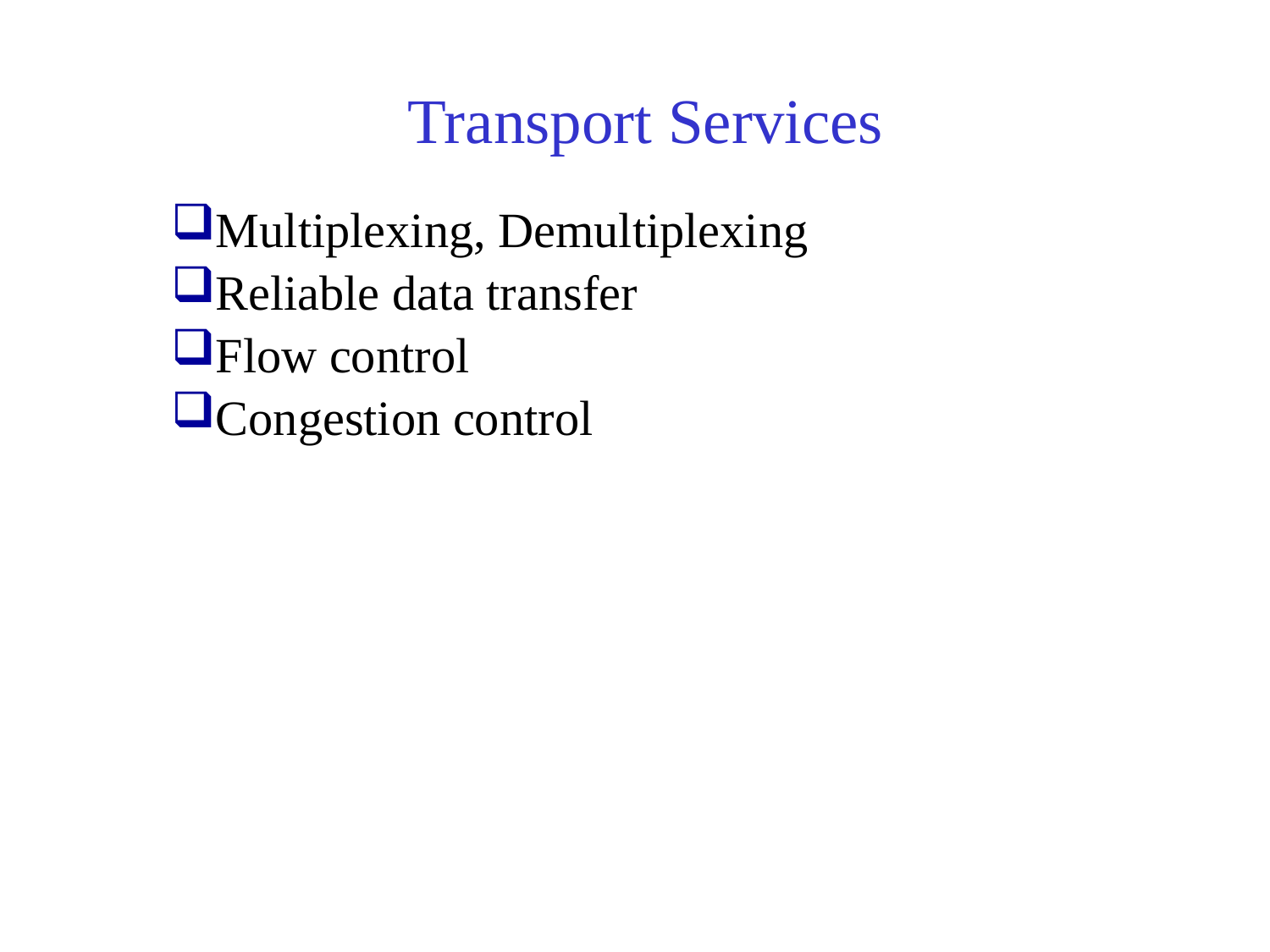

Transport Services
Multiplexing, Demultiplexing
Reliable data transfer
Flow control
Congestion control